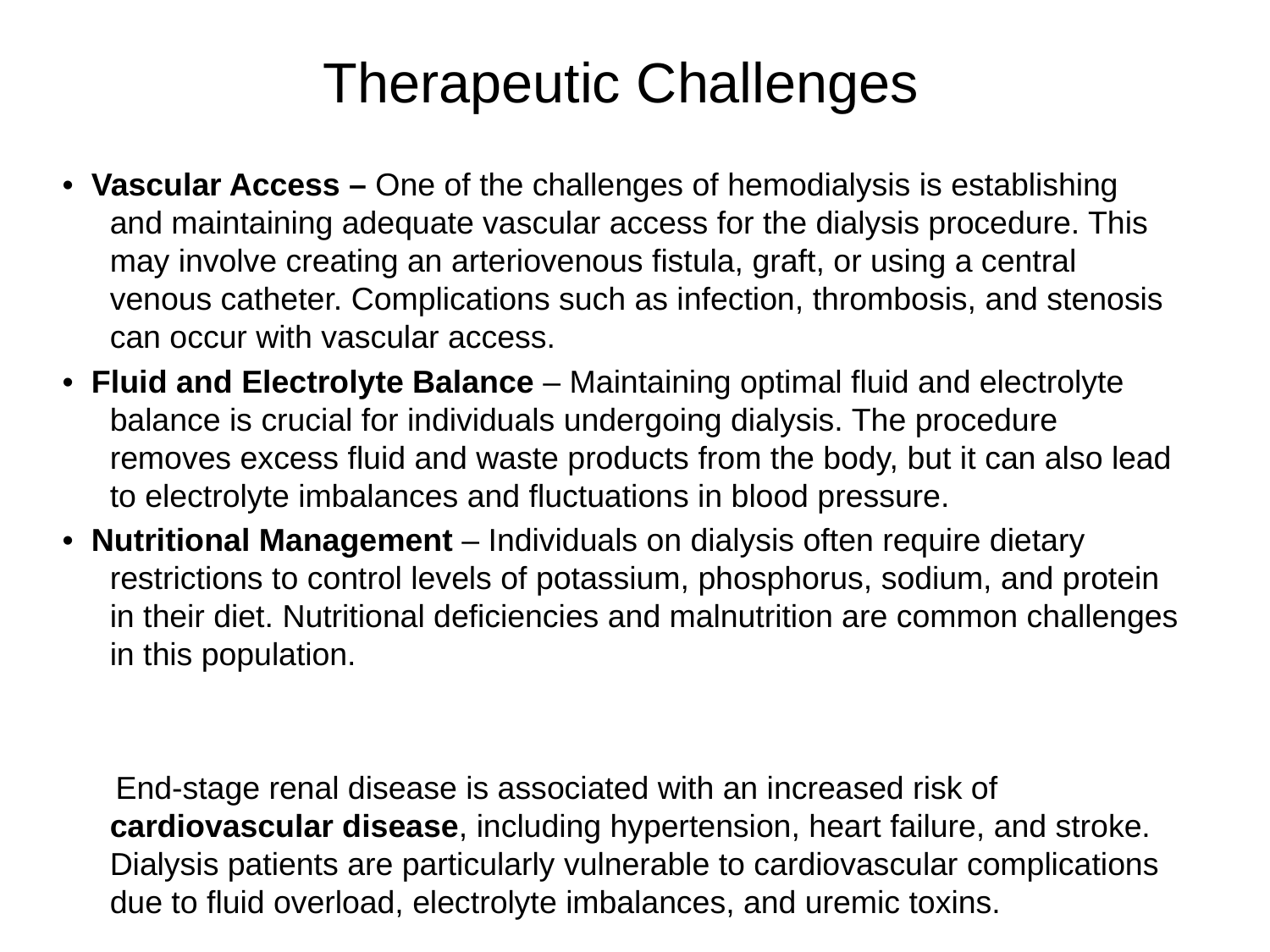

Therapeutic Challenges

•  Vascular Access – One of the challenges of hemodialysis is establishing and maintaining adequate vascular access for the dialysis procedure. This may involve creating an arteriovenous fistula, graft, or using a central venous catheter. Complications such as infection, thrombosis, and stenosis can occur with vascular access.
•  Fluid and Electrolyte Balance – Maintaining optimal fluid and electrolyte balance is crucial for individuals undergoing dialysis. The procedure removes excess fluid and waste products from the body, but it can also lead to electrolyte imbalances and fluctuations in blood pressure.
•  Nutritional Management – Individuals on dialysis often require dietary restrictions to control levels of potassium, phosphorus, sodium, and protein in their diet. Nutritional deficiencies and malnutrition are common challenges in this population.

      End-stage renal disease is associated with an increased risk of cardiovascular disease, including hypertension, heart failure, and stroke. Dialysis patients are particularly vulnerable to cardiovascular complications due to fluid overload, electrolyte imbalances, and uremic toxins.